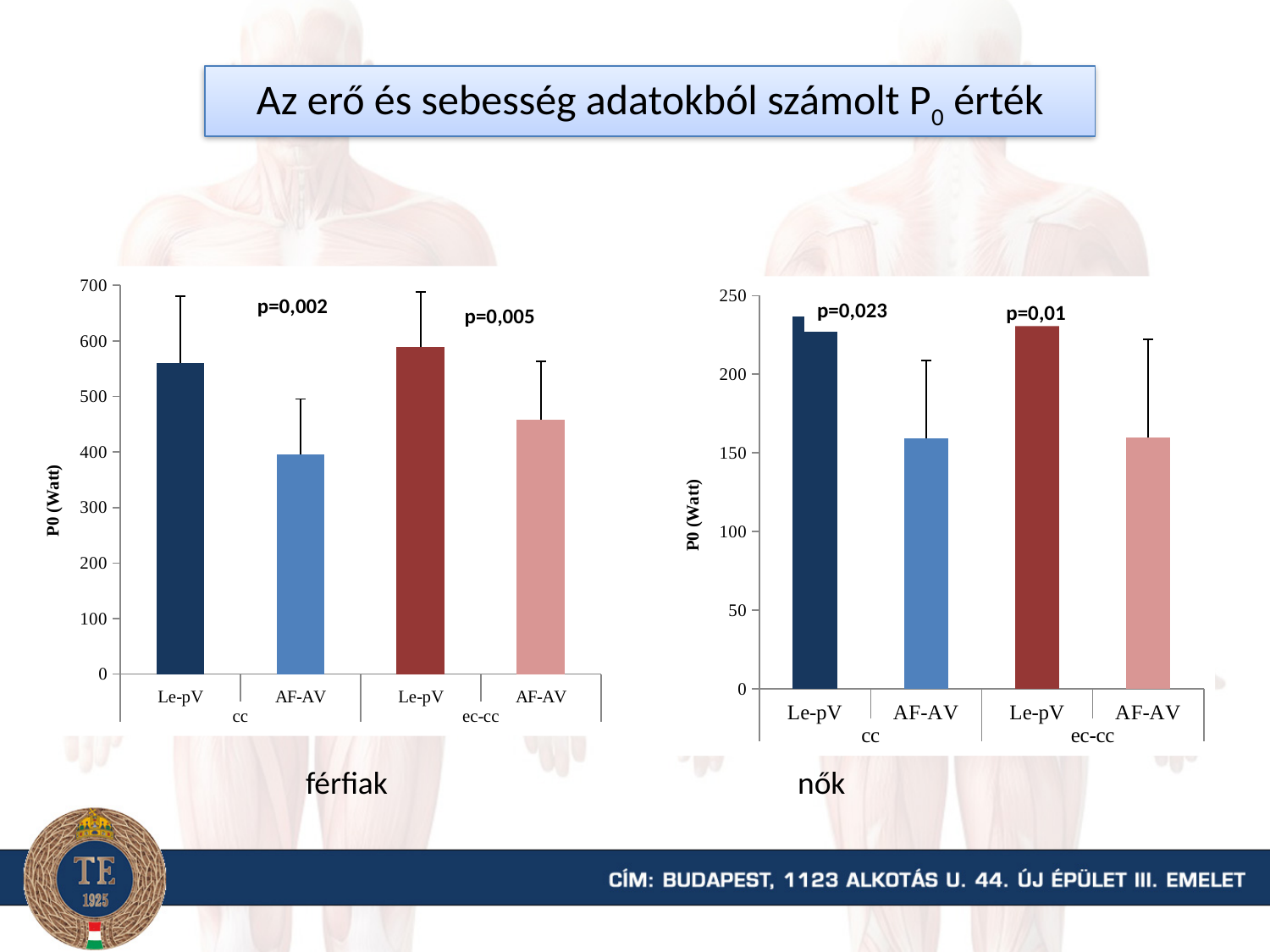

Az erő és sebesség adatokból számolt P0 érték

### Chart

| Category |  |
|---|---|
| Le-pV | 560.1572727272728 |
| AF-AV | 395.9181818181816 |
| Le-pV | 588.8180000000001 |
| AF-AV | 458.82599999999985 |

### Chart

| Category |  |
|---|---|
| Le-pV | 236.66375 |
| AF-AV | 159.32375000000002 |
| Le-pV | 232.66375 |
| AF-AV | 159.83875 |
p=0,002
p=0,023
p=0,01
p=0,005
férfiak
nők